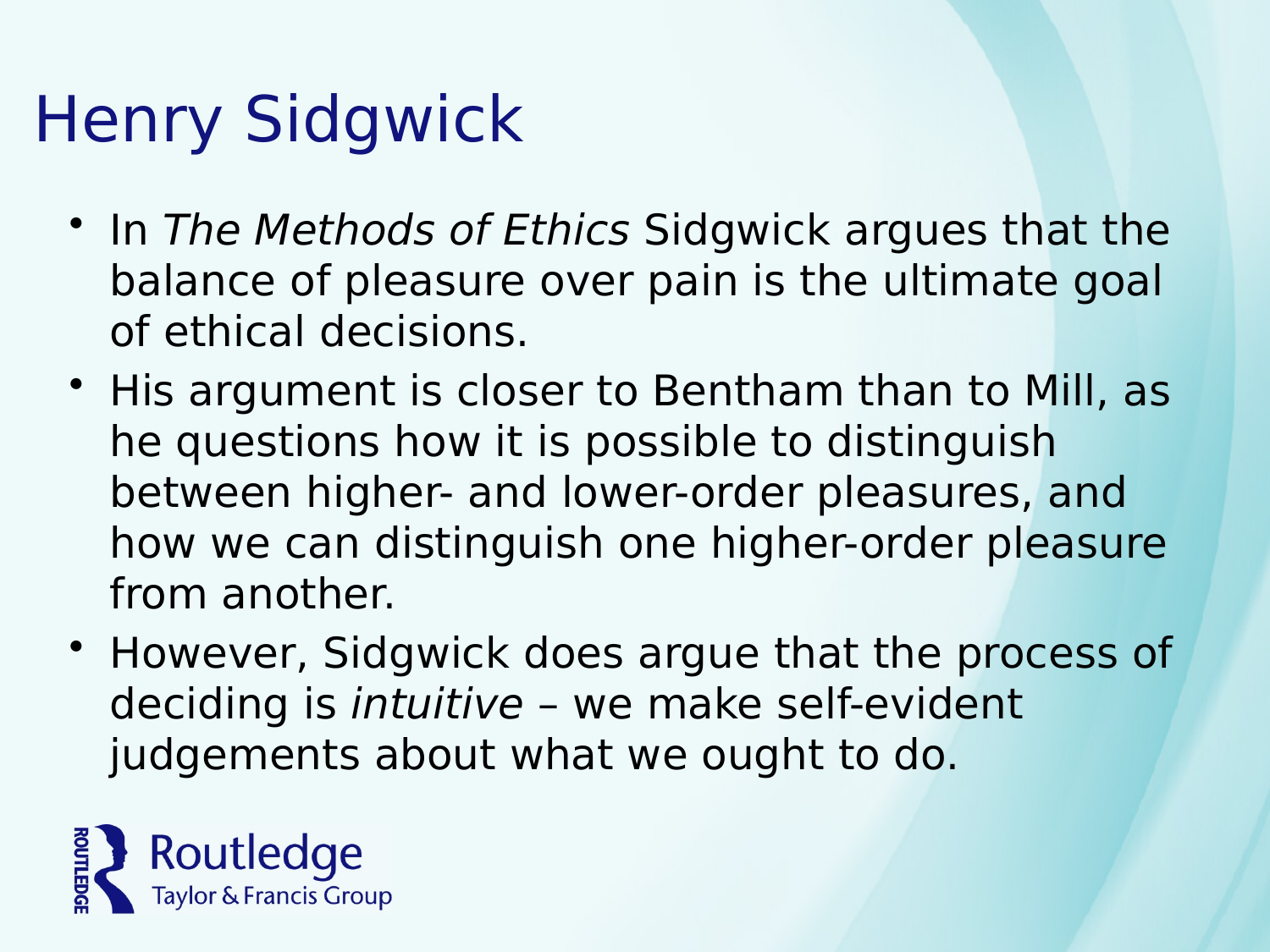

# Henry Sidgwick
In The Methods of Ethics Sidgwick argues that the balance of pleasure over pain is the ultimate goal of ethical decisions.
His argument is closer to Bentham than to Mill, as he questions how it is possible to distinguish between higher- and lower-order pleasures, and how we can distinguish one higher-order pleasure from another.
However, Sidgwick does argue that the process of deciding is intuitive – we make self-evident judgements about what we ought to do.